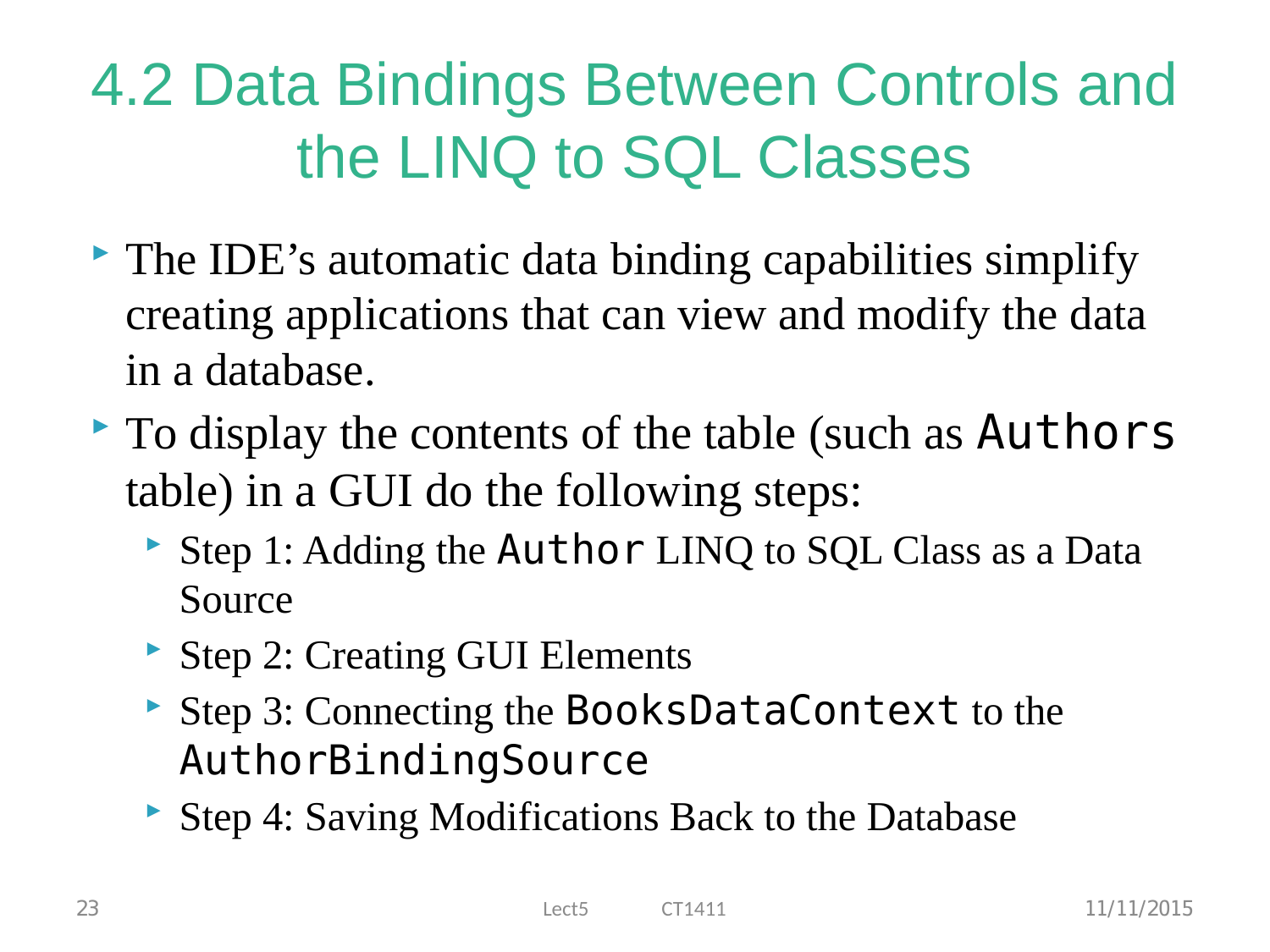

# 4.2 Data Bindings Between Controls and the LINQ to SQL Classes
The IDE’s automatic data binding capabilities simplify creating applications that can view and modify the data in a database.
To display the contents of the table (such as Authors table) in a GUI do the following steps:
Step 1: Adding the Author LINQ to SQL Class as a Data Source
Step 2: Creating GUI Elements
Step 3: Connecting the BooksDataContext to the AuthorBindingSource
Step 4: Saving Modifications Back to the Database

23
Lect5               CT1411
11/11/2015